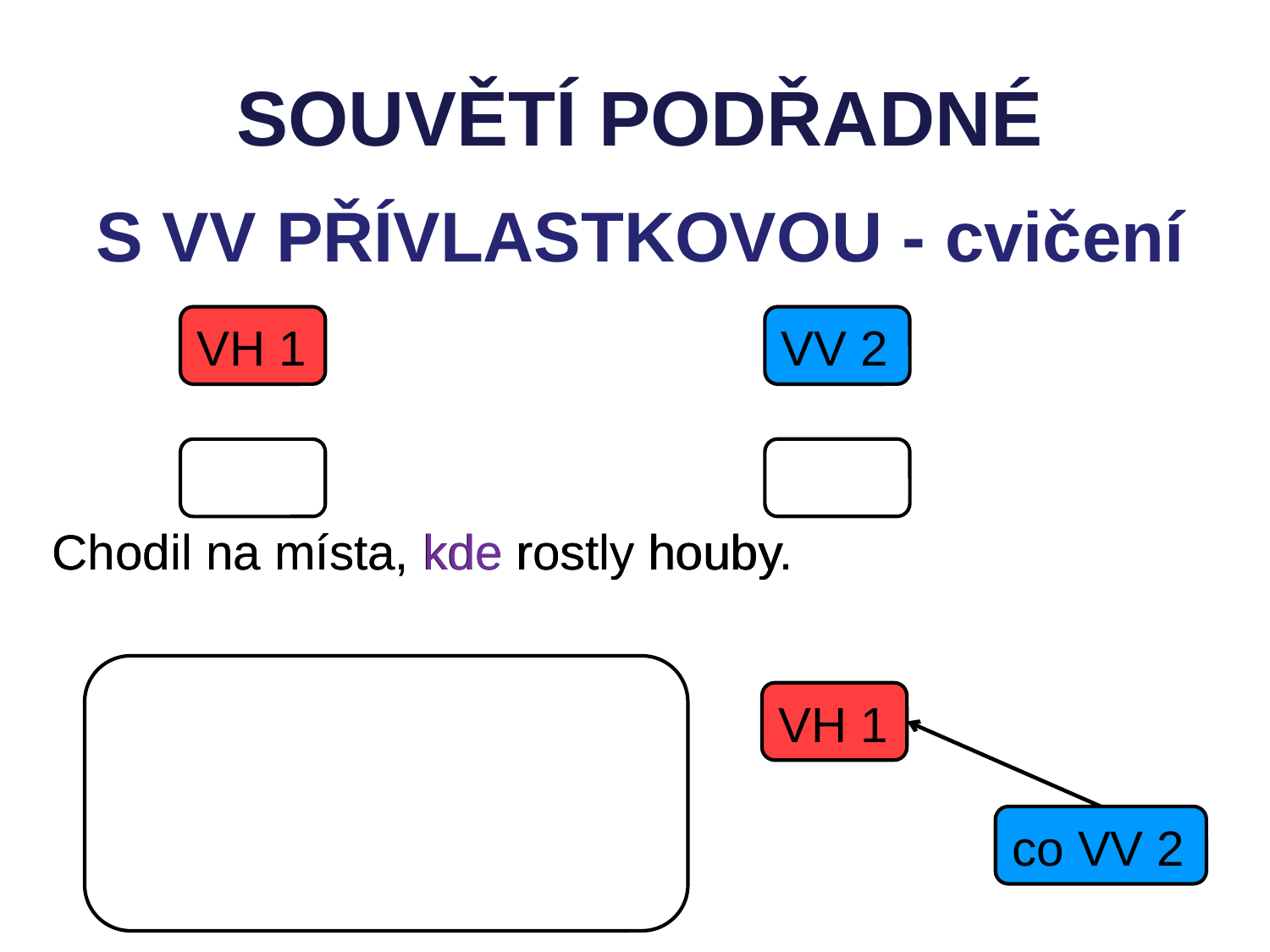

SOUVĚTÍ PODŘADNÉ
S VV PŘÍVLASTKOVOU - cvičení
VH 1
VV 2

Chodil na místa, kde rostly houby.
Chodil na místa, kde rostly houby.

VH 1
co VV 2